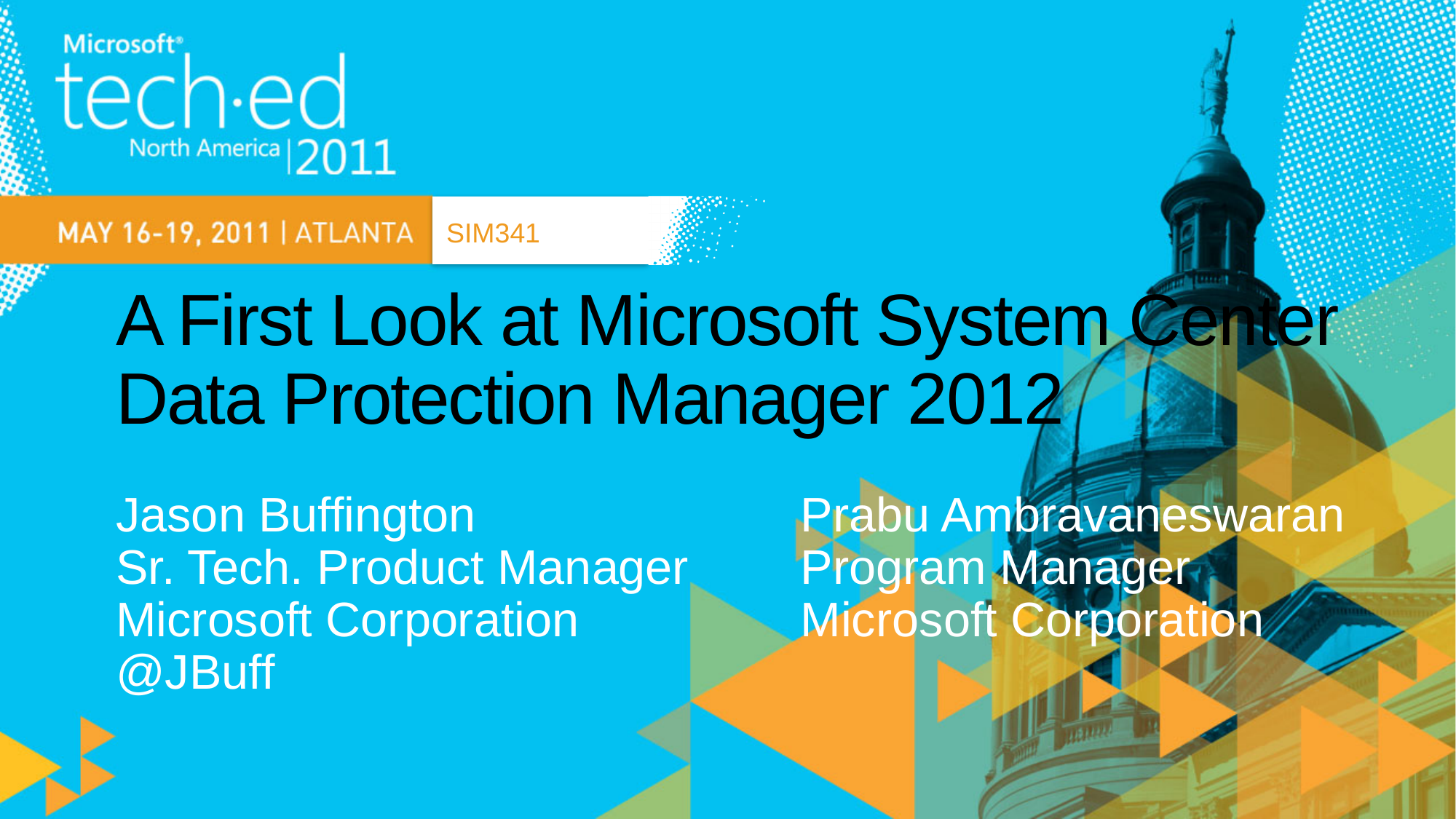

SIM341
# A First Look at Microsoft System Center Data Protection Manager 2012
Jason Buffington
Sr. Tech. Product Manager
Microsoft Corporation
@JBuff

Prabu Ambravaneswaran
Program Manager
Microsoft Corporation